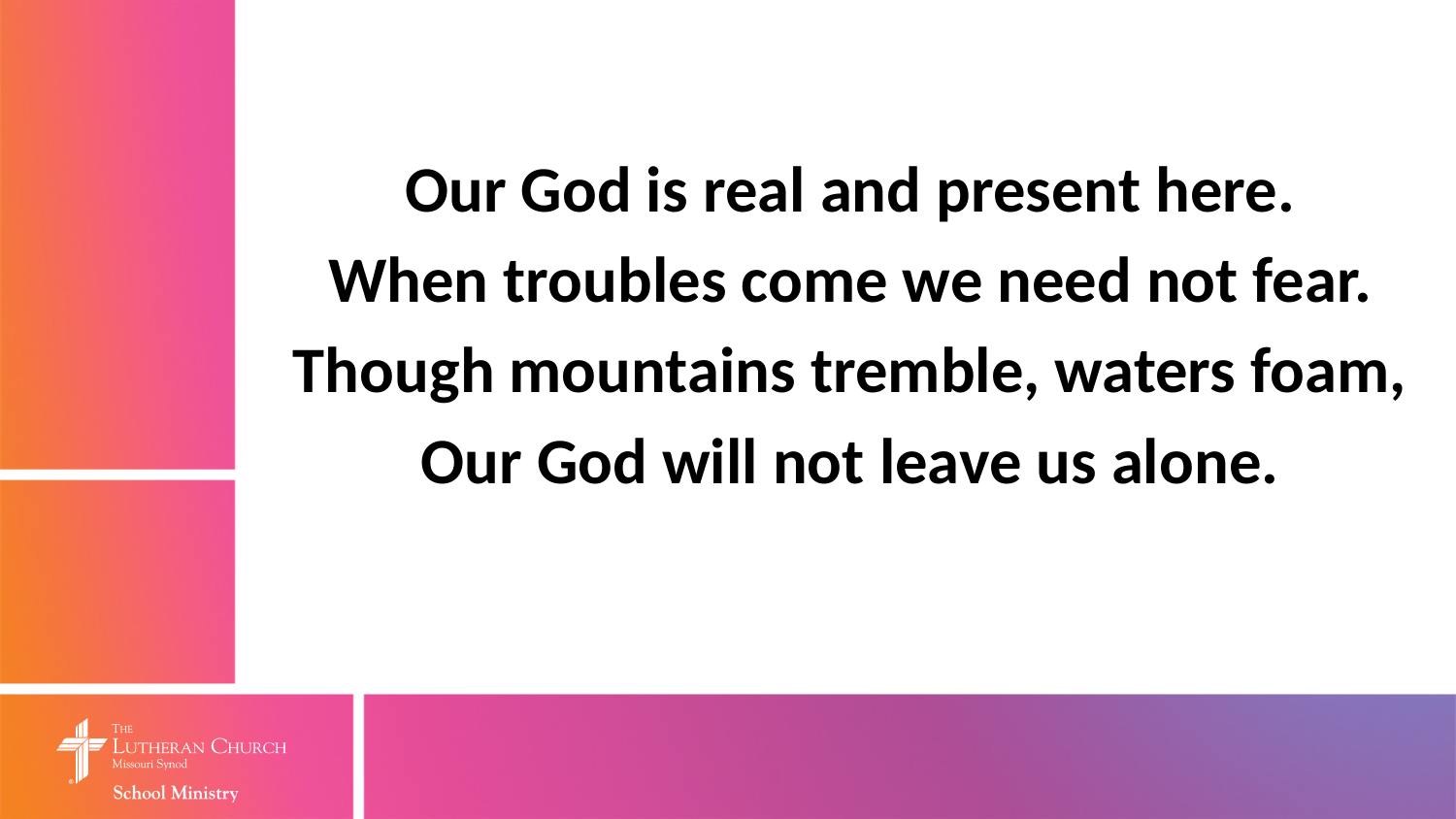

Our God is real and present here.
When troubles come we need not fear.
Though mountains tremble, waters foam,
Our God will not leave us alone.